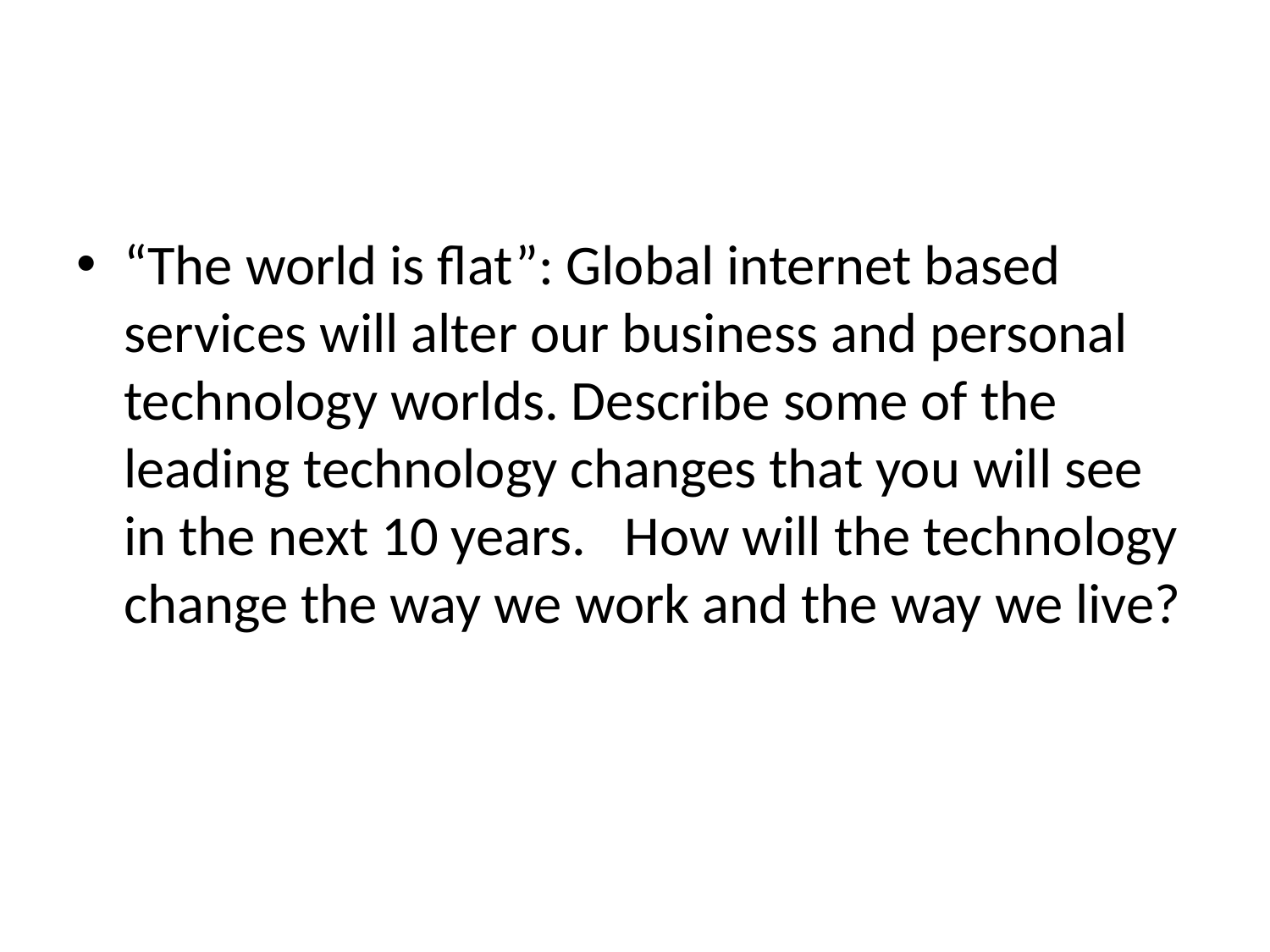

#
“The world is flat”: Global internet based services will alter our business and personal technology worlds. Describe some of the leading technology changes that you will see in the next 10 years.   How will the technology change the way we work and the way we live?